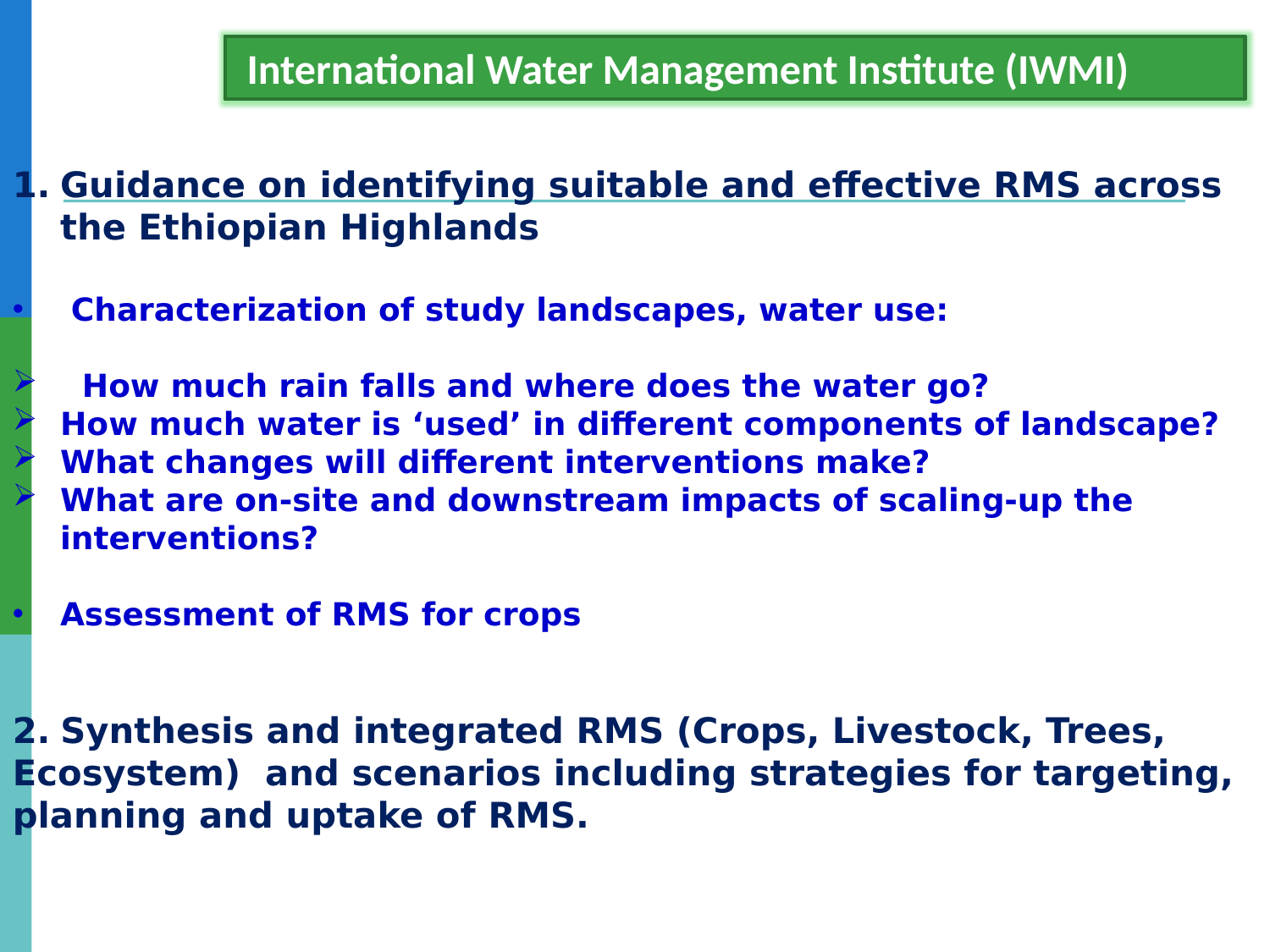

International Water Management Institute (IWMI)
Guidance on identifying suitable and effective RMS across the Ethiopian Highlands

 Characterization of study landscapes, water use:

  How much rain falls and where does the water go?
How much water is ‘used’ in different components of landscape?
What changes will different interventions make?
What are on-site and downstream impacts of scaling-up the interventions?

Assessment of RMS for crops

2. Synthesis and integrated RMS (Crops, Livestock, Trees, Ecosystem)  and scenarios including strategies for targeting, planning and uptake of RMS.